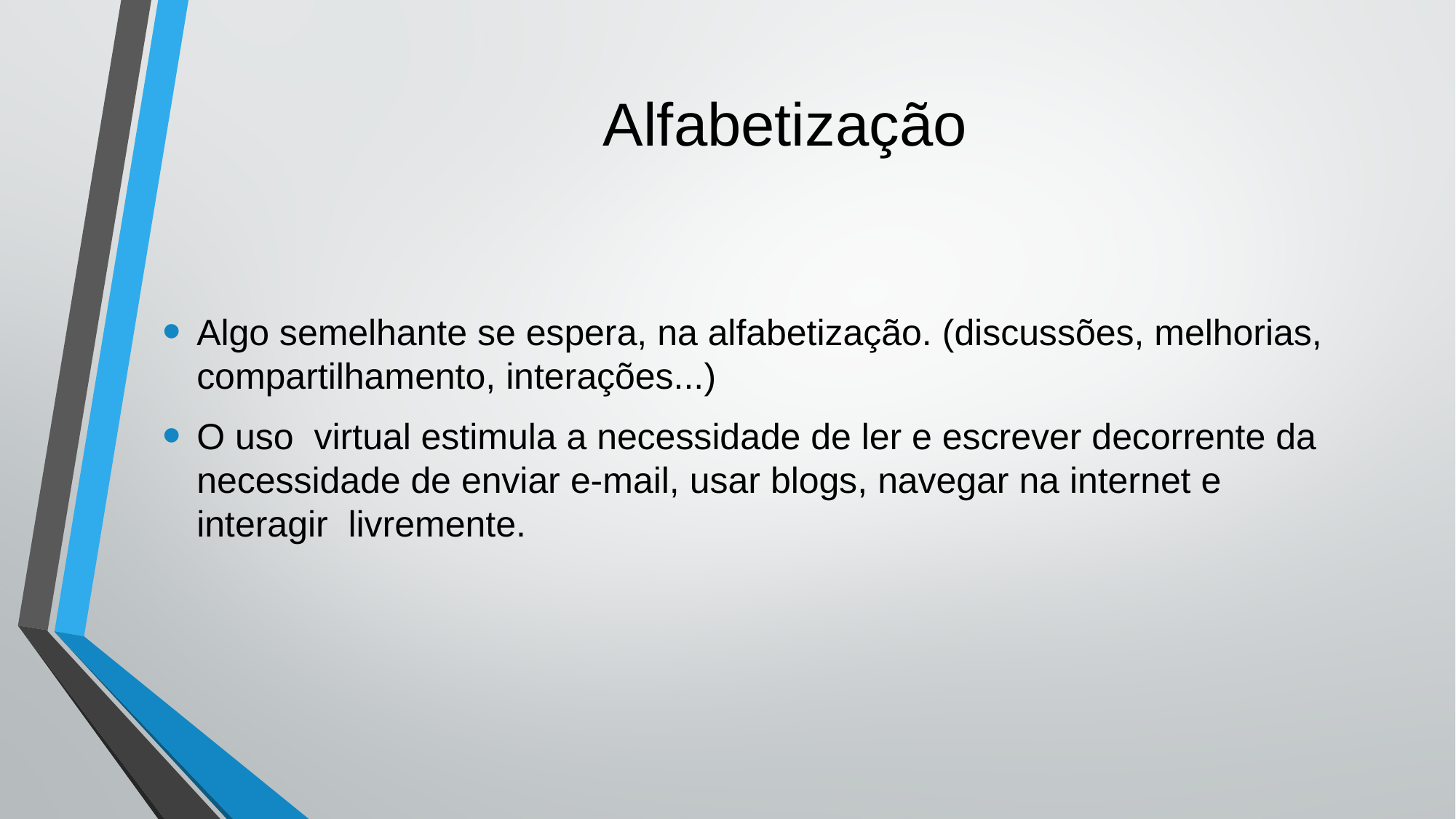

# Alfabetização

Algo semelhante se espera, na alfabetização. (discussões, melhorias, compartilhamento, interações...)
O uso  virtual estimula a necessidade de ler e escrever decorrente da necessidade de enviar e-mail, usar blogs, navegar na internet e interagir  livremente.